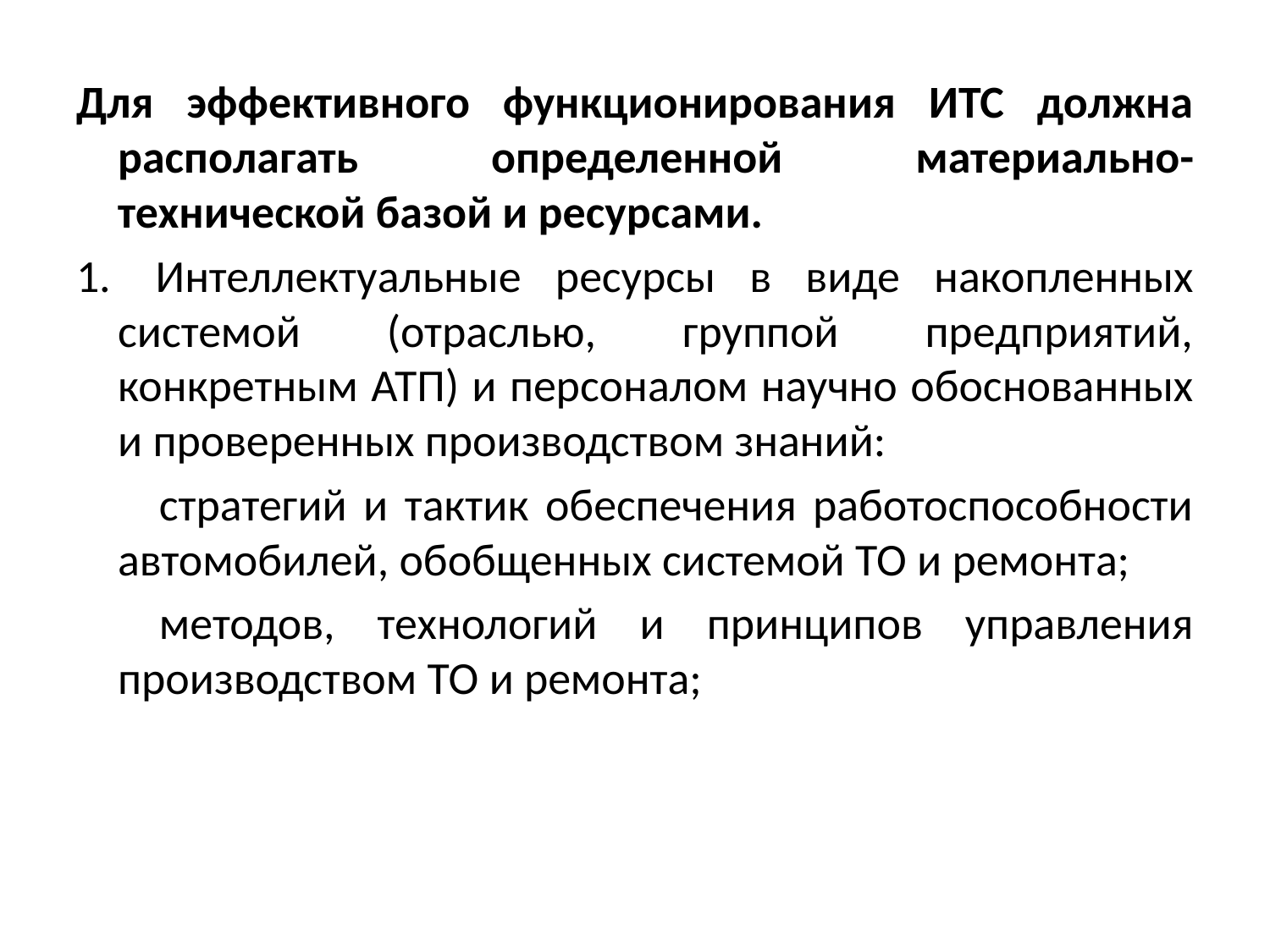

Для эффективного функционирования ИТС должна располагать определенной материально-технической базой и ресурсами.
1.  Интеллектуальные ресурсы в виде накопленных системой (отраслью, группой предприятий, конкретным АТП) и персоналом научно обоснованных и проверенных производством знаний:
        стратегий и тактик обеспечения работоспособности автомобилей, обобщен­ных системой ТО и ремонта;
        методов, технологий и принципов управления производством ТО и ремонта;